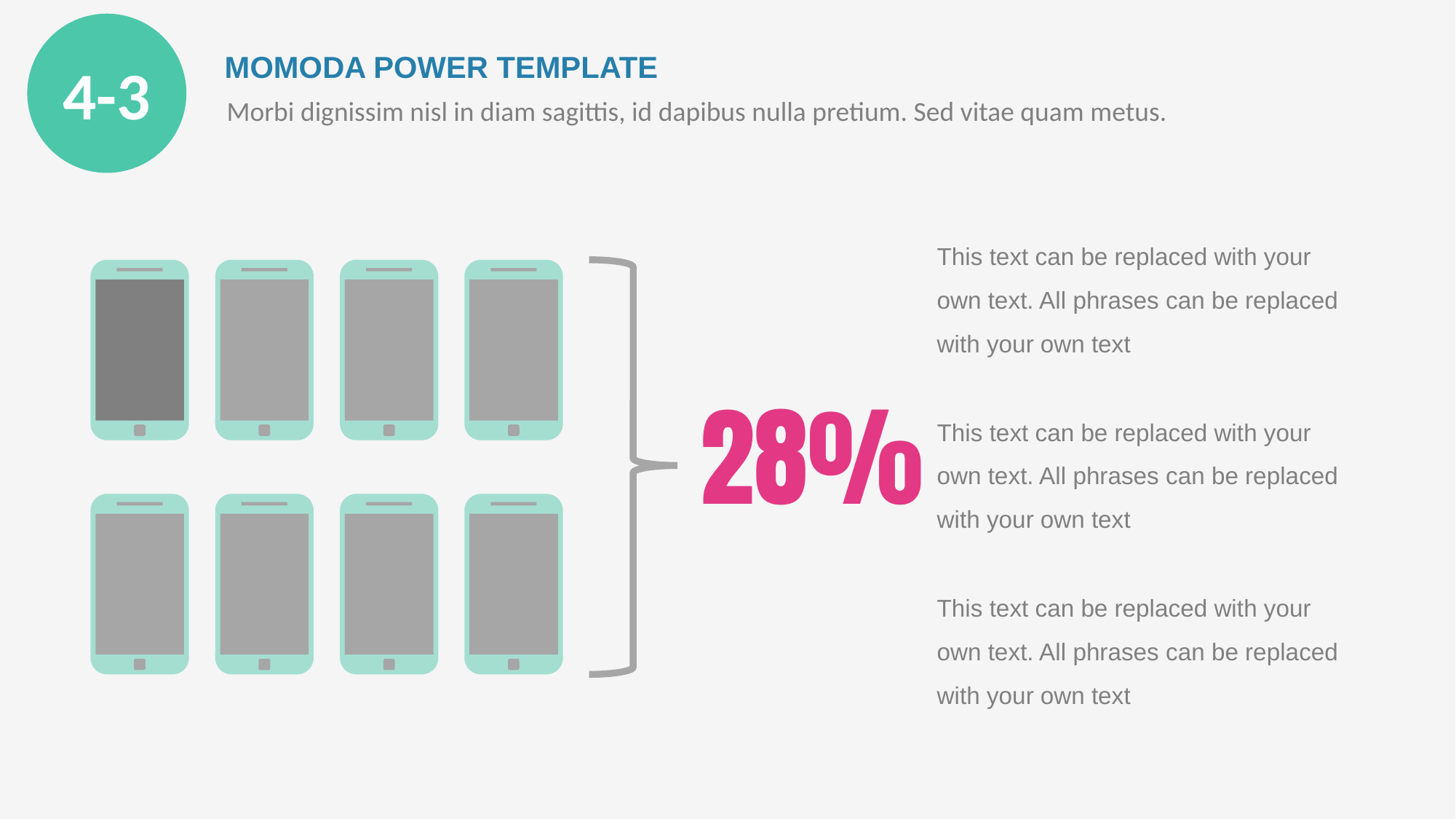

4-3
MOMODA POWER TEMPLATE
Morbi dignissim nisl in diam sagittis, id dapibus nulla pretium. Sed vitae quam metus.
This text can be replaced with your own text. All phrases can be replaced with your own text

28%
This text can be replaced with your own text. All phrases can be replaced with your own text

This text can be replaced with your own text. All phrases can be replaced with your own text